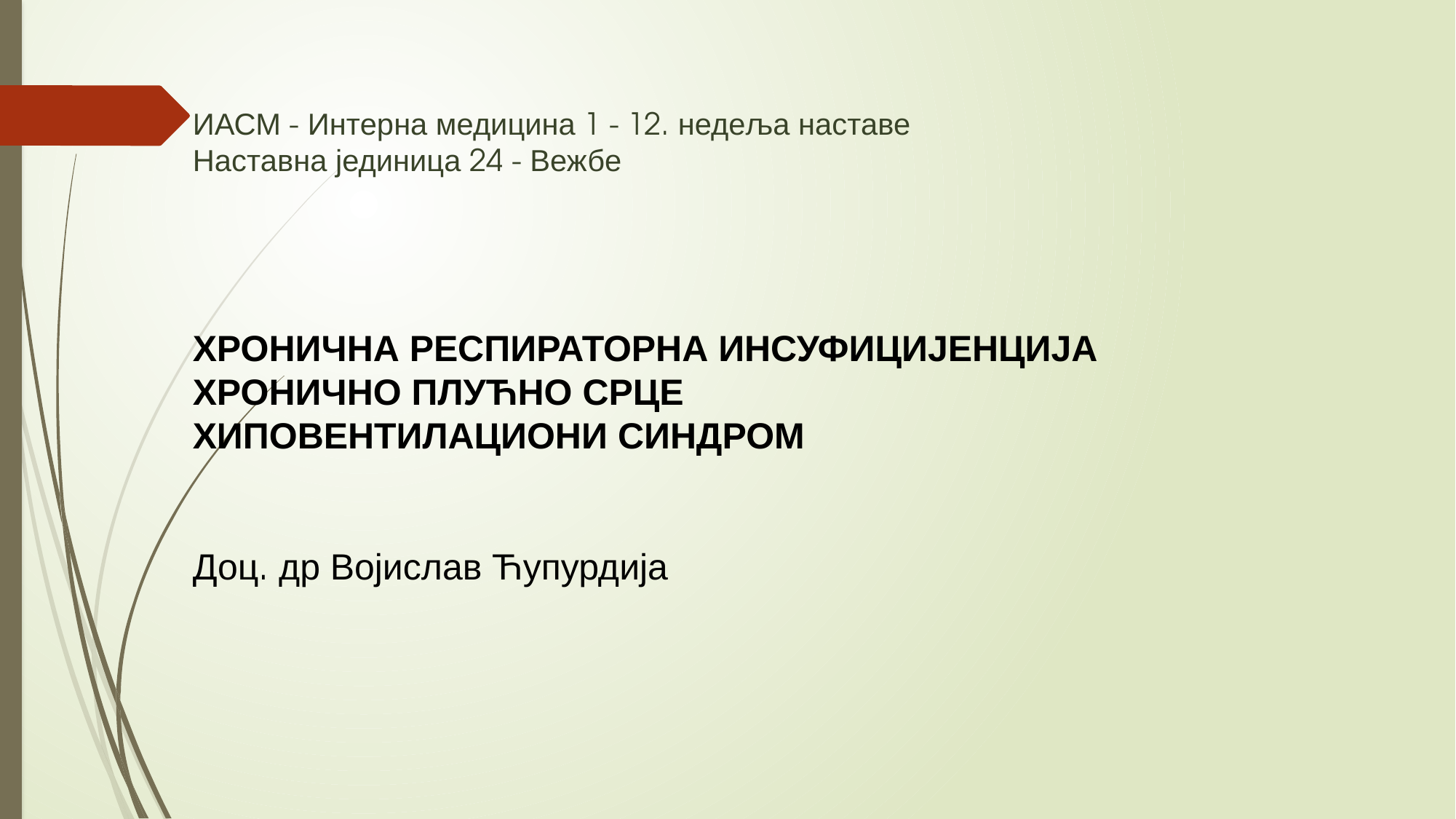

ИАСМ - Интерна медицина 1 - 12. недеља наставе
Наставна јединица 24 - Вежбе

ХРОНИЧНА РЕСПИРАТОРНА ИНСУФИЦИЈЕНЦИЈА
ХРОНИЧНО ПЛУЋНО СРЦЕ
ХИПОВЕНТИЛАЦИОНИ СИНДРОМ

Доц. др Војислав Ћупурдија